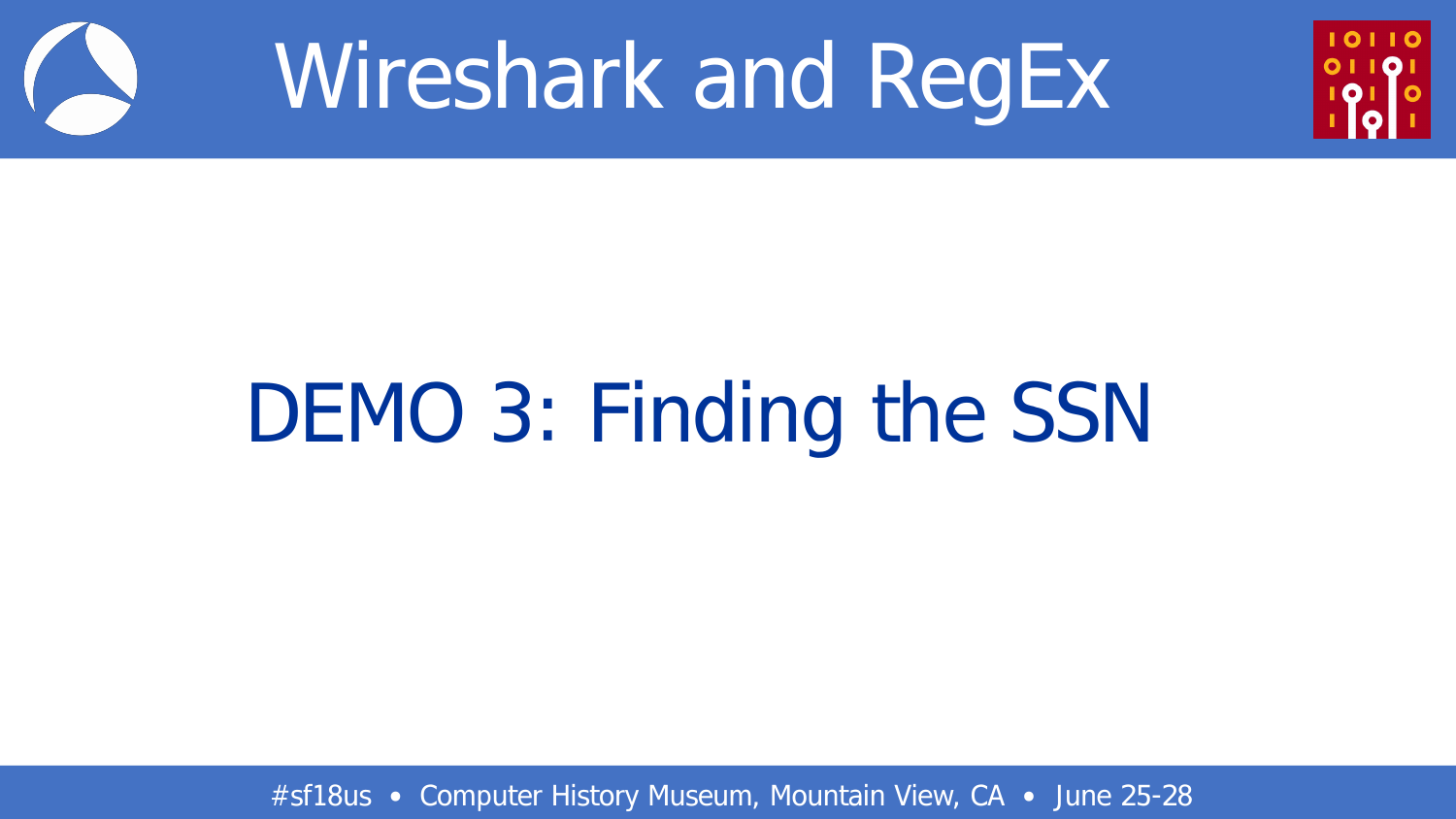

# Wireshark and RegEx

      DEMO 3: Finding the SSN
This Photo by Unknown Author is licensed under CC BY-NC